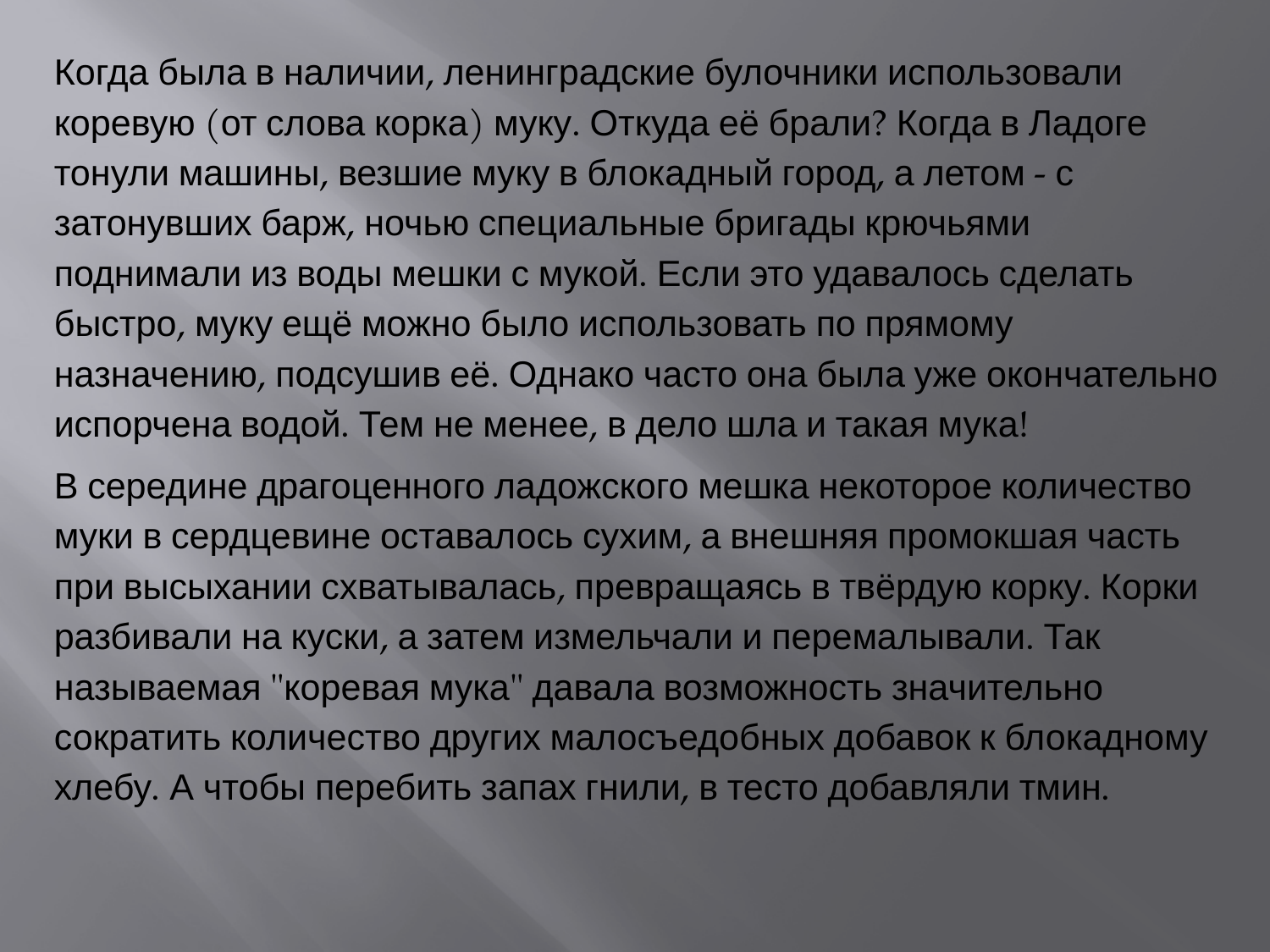

Когда была в наличии, ленинградские булочники использовали коревую (от слова корка) муку. Откуда её брали? Когда в Ладоге тонули машины, везшие муку в блокадный город, а летом - с затонувших барж, ночью специальные бригады крючьями поднимали из воды мешки с мукой. Если это удавалось сделать быстро, муку ещё можно было использовать по прямому назначению, подсушив её. Однако часто она была уже окончательно испорчена водой. Тем не менее, в дело шла и такая мука!
В середине драгоценного ладожского мешка некоторое количество муки в сердцевине оставалось сухим, а внешняя промокшая часть при высыхании схватывалась, превращаясь в твёрдую корку. Корки разбивали на куски, а затем измельчали и перемалывали. Так называемая "коревая мука" давала возможность значительно сократить количество других малосъедобных добавок к блокадному хлебу. А чтобы перебить запах гнили, в тесто добавляли тмин.